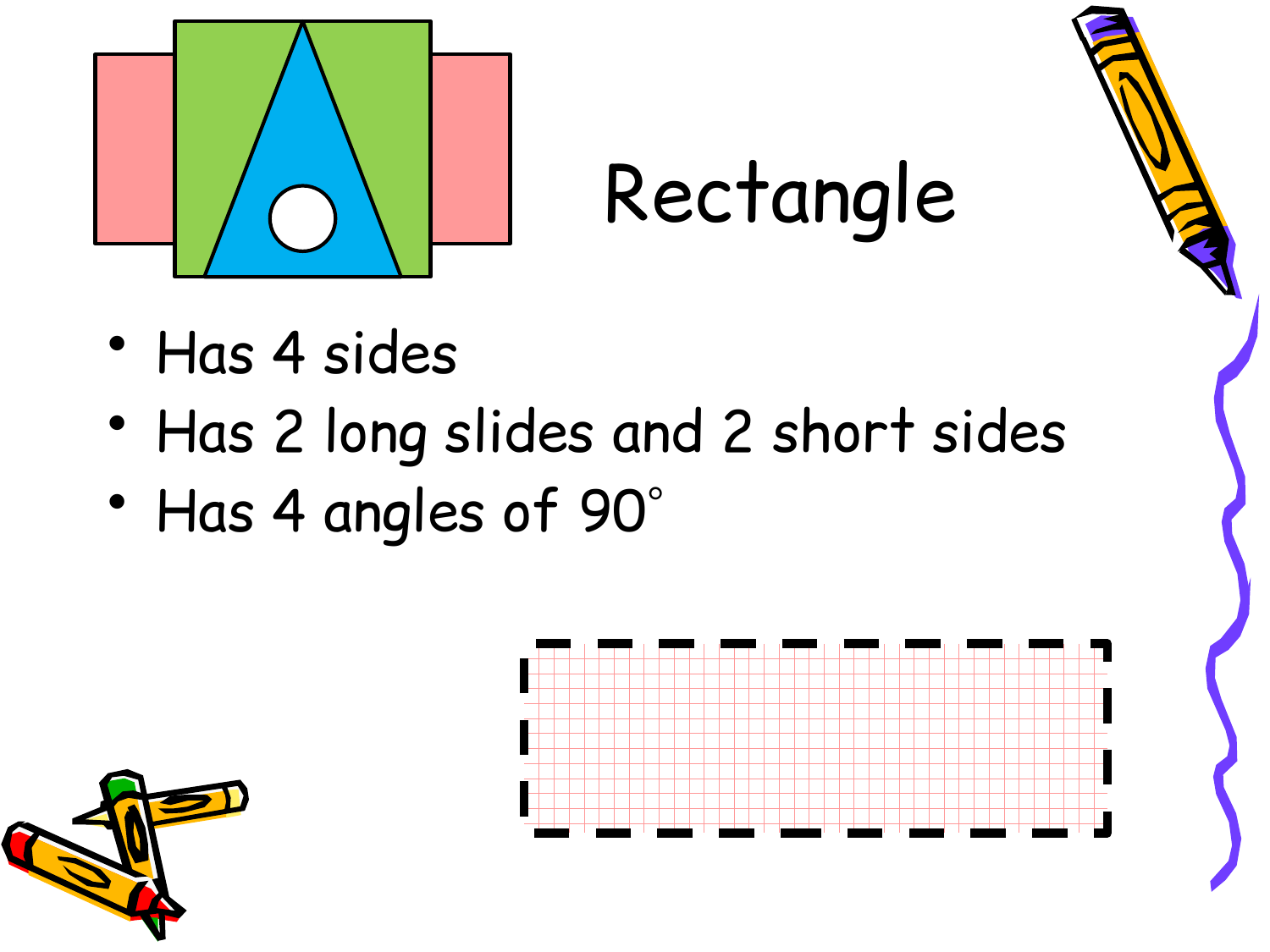

# Rectangle
Has 4 sides
Has 2 long slides and 2 short sides
Has 4 angles of 90°